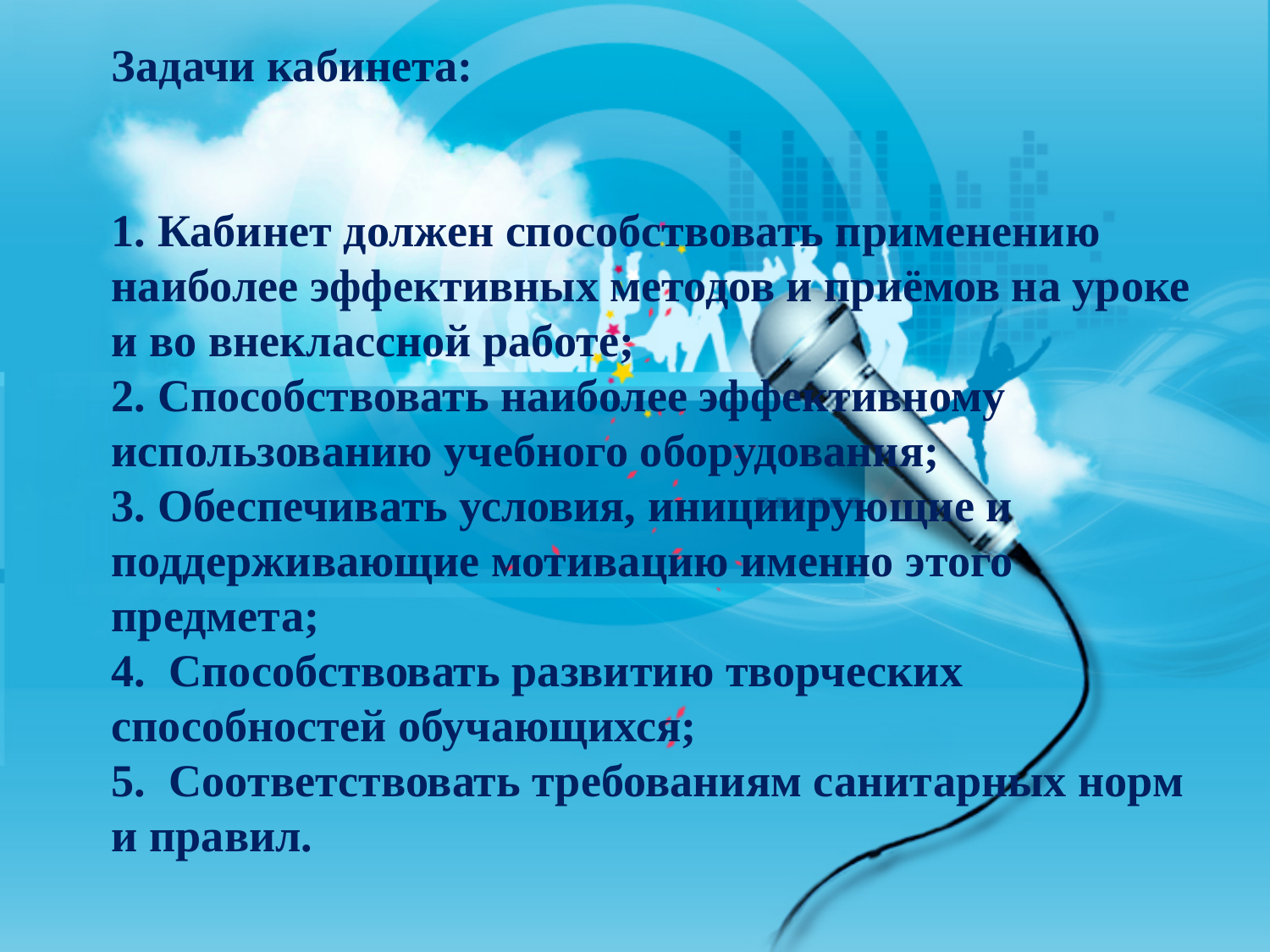

# Задачи кабинета: 1. Кабинет должен способствовать применению наиболее эффективных методов и приёмов на уроке и во внеклассной работе; 2. Способствовать наиболее эффективному использованию учебного оборудования; 3. Обеспечивать условия, инициирующие и поддерживающие мотивацию именно этого предмета; 4.  Способствовать развитию творческих способностей обучающихся; 5.  Соответствовать требованиям санитарных норм и правил.